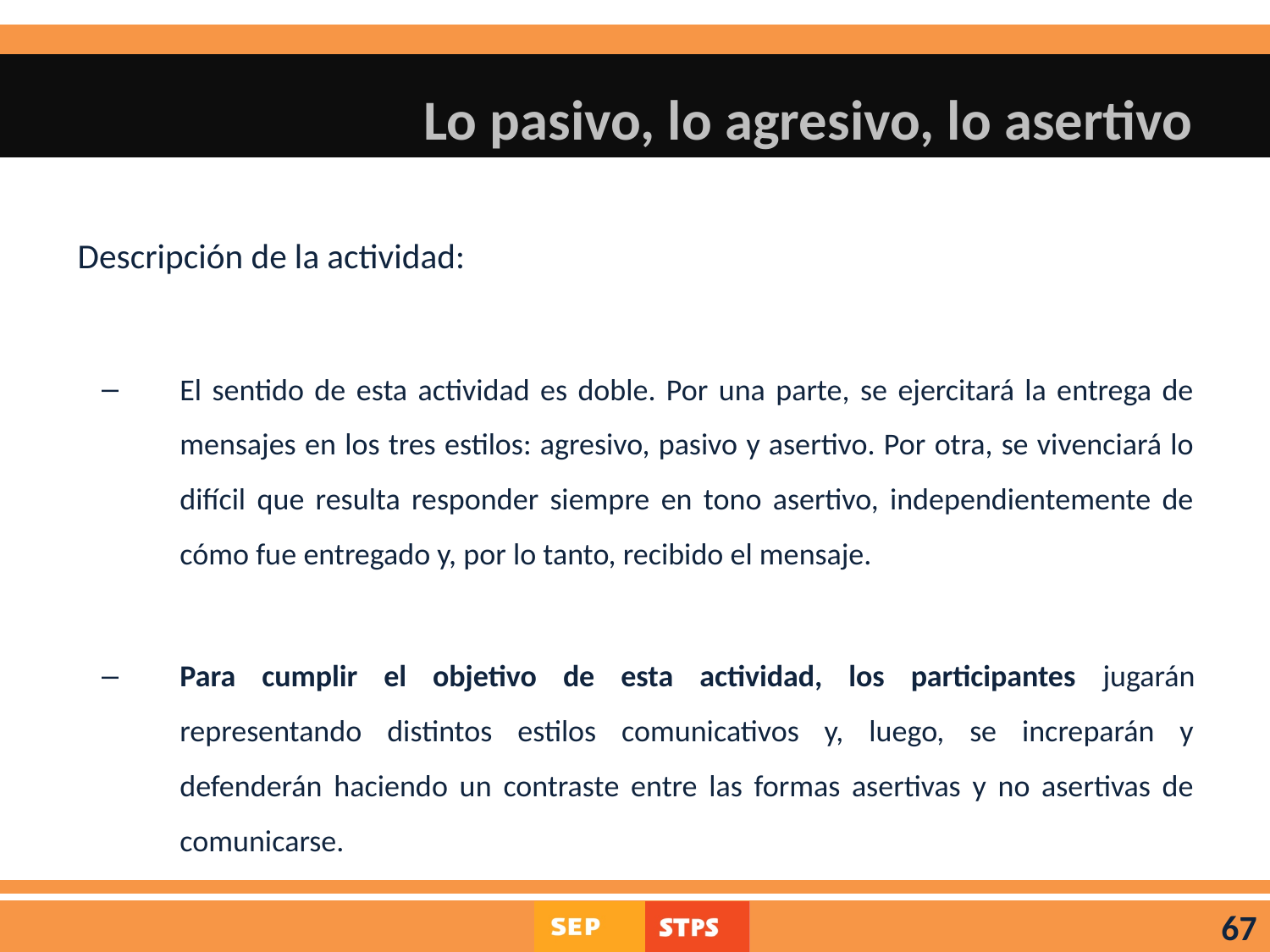

# Lo pasivo, lo agresivo, lo asertivo
Descripción de la actividad:

El sentido de esta actividad es doble. Por una parte, se ejercitará la entrega de mensajes en los tres estilos: agresivo, pasivo y asertivo. Por otra, se vivenciará lo difícil que resulta responder siempre en tono asertivo, independientemente de cómo fue entregado y, por lo tanto, recibido el mensaje.

Para cumplir el objetivo de esta actividad, los participantes jugarán representando distintos estilos comunicativos y, luego, se increparán y defenderán haciendo un contraste entre las formas asertivas y no asertivas de comunicarse.

67